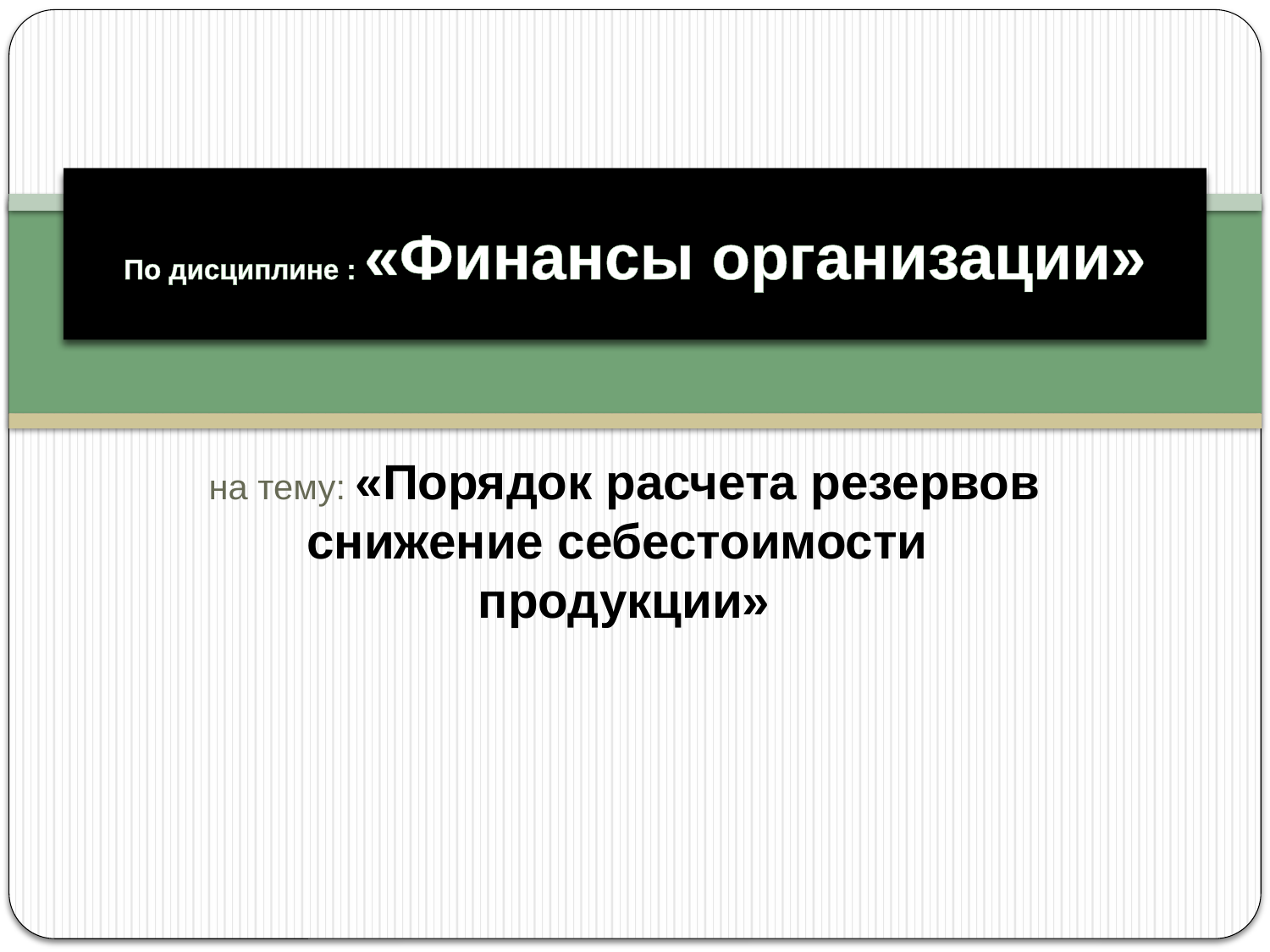

# По дисциплине : «Финансы организации»
на тему: «Порядок расчета резервов снижение себестоимости  продукции»